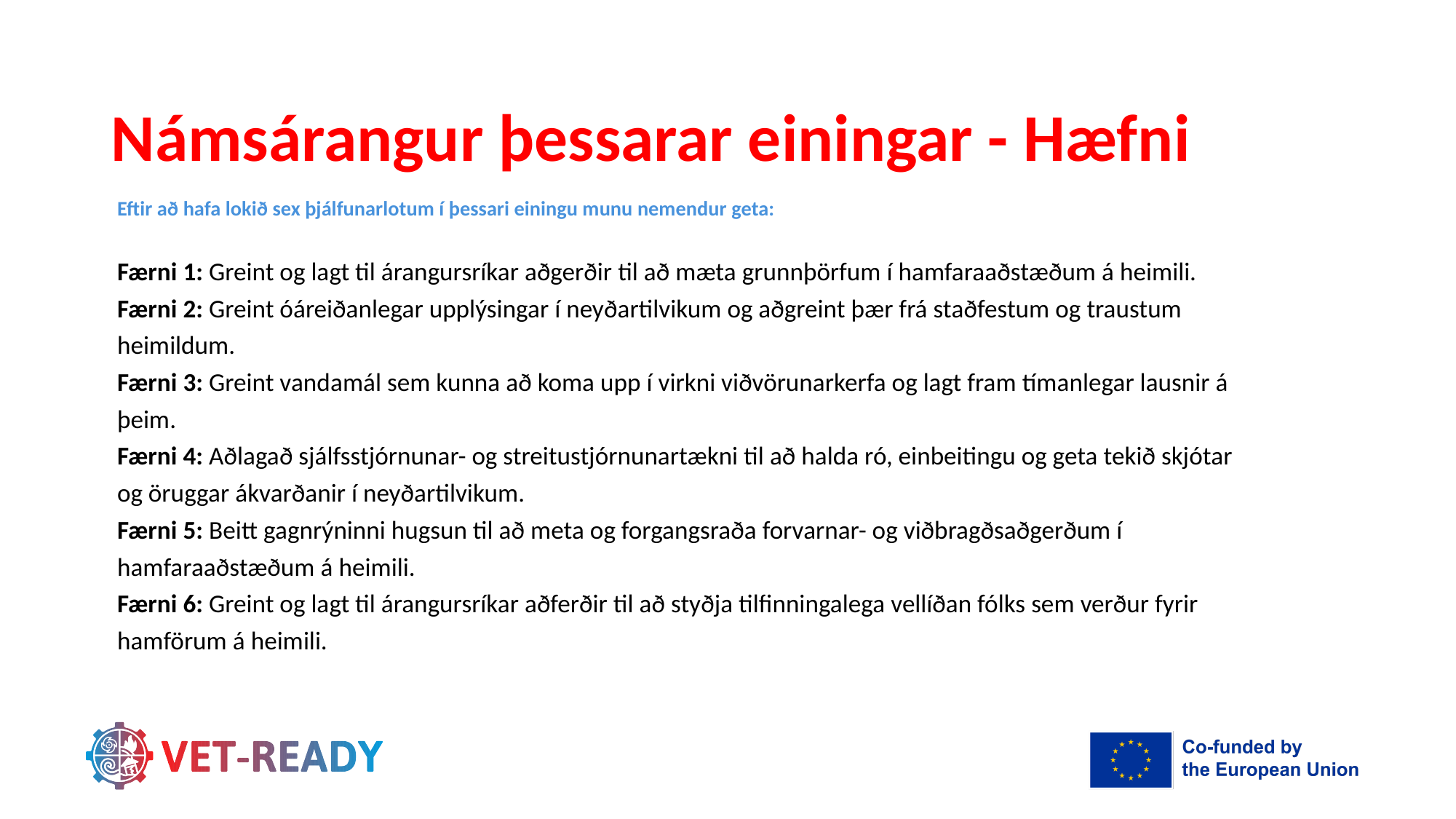

# Námsárangur þessarar einingar - Hæfni
Eftir að hafa lokið sex þjálfunarlotum í þessari einingu munu nemendur geta:

Færni 1: Greint og lagt til árangursríkar aðgerðir til að mæta grunnþörfum í hamfaraaðstæðum á heimili.
Færni 2: Greint óáreiðanlegar upplýsingar í neyðartilvikum og aðgreint þær frá staðfestum og traustum heimildum.
Færni 3: Greint vandamál sem kunna að koma upp í virkni viðvörunarkerfa og lagt fram tímanlegar lausnir á þeim.
Færni 4: Aðlagað sjálfsstjórnunar- og streitustjórnunartækni til að halda ró, einbeitingu og geta tekið skjótar og öruggar ákvarðanir í neyðartilvikum.
Færni 5: Beitt gagnrýninni hugsun til að meta og forgangsraða forvarnar- og viðbragðsaðgerðum í hamfaraaðstæðum á heimili.
Færni 6: Greint og lagt til árangursríkar aðferðir til að styðja tilfinningalega vellíðan fólks sem verður fyrir hamförum á heimili.